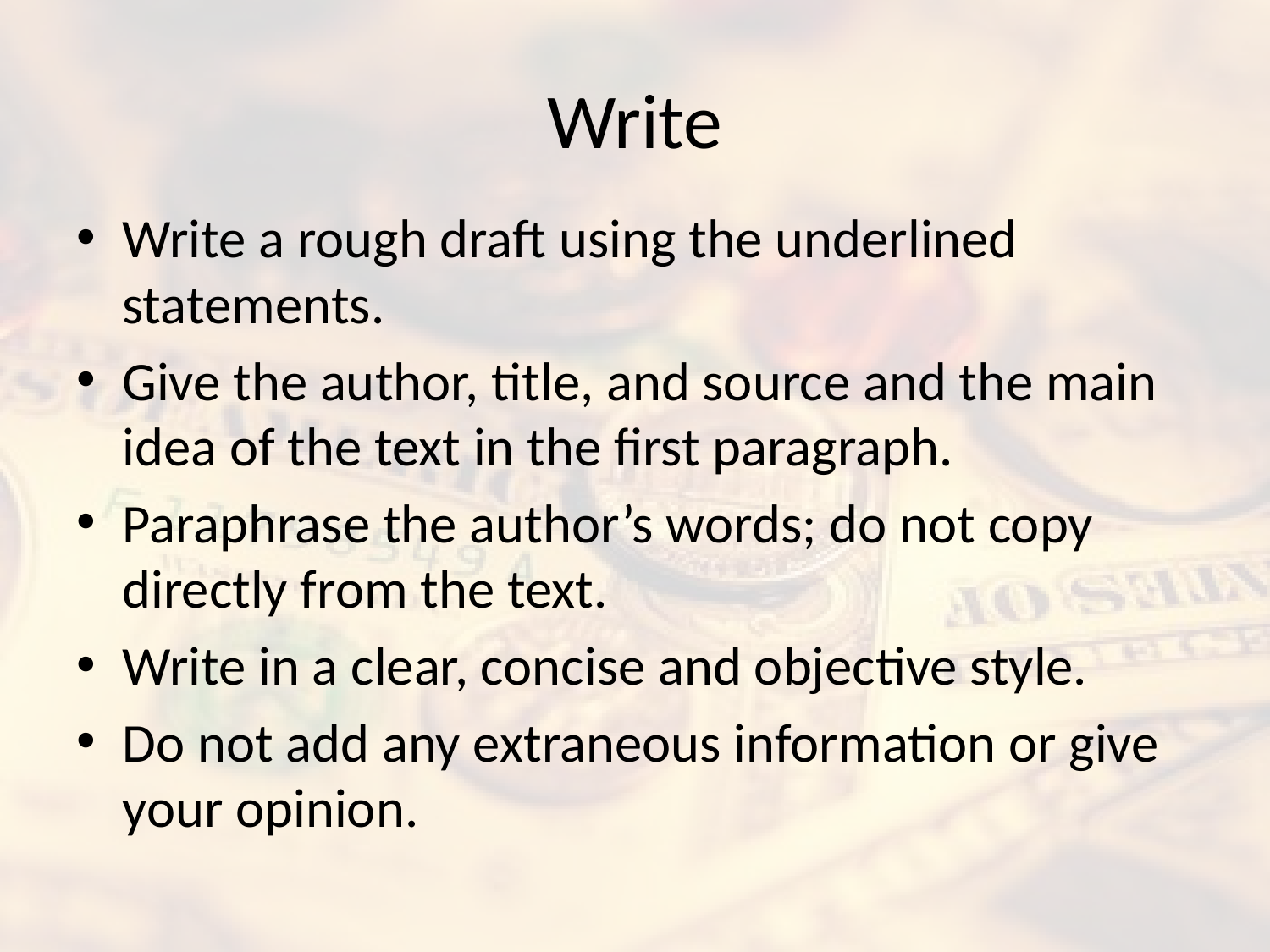

# Write
Write a rough draft using the underlined statements.
Give the author, title, and source and the main idea of the text in the first paragraph.
Paraphrase the author’s words; do not copy directly from the text.
Write in a clear, concise and objective style.
Do not add any extraneous information or give your opinion.